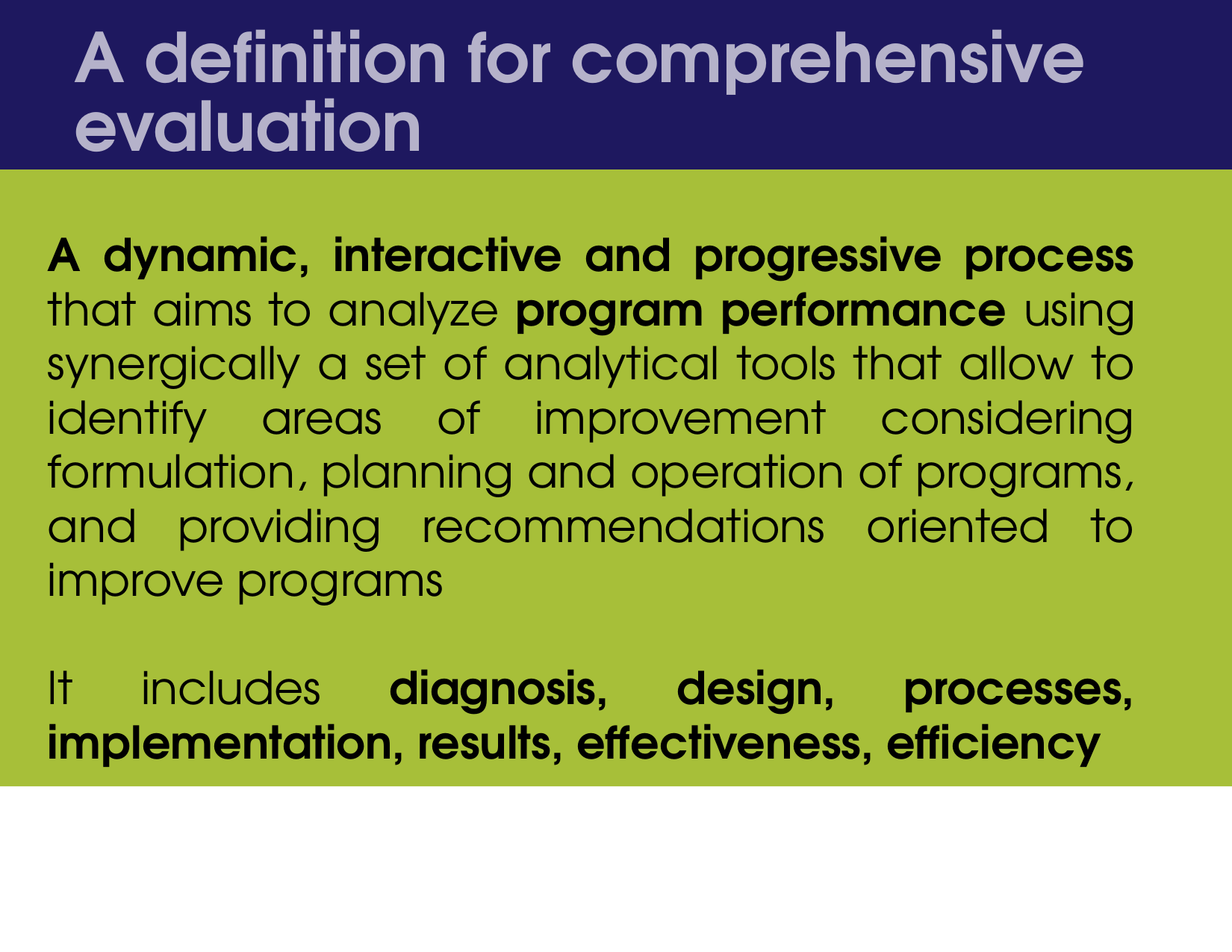

A definition for comprehensive evaluation
A dynamic, interactive and progressive process that aims to analyze program performance using synergically a set of analytical tools that allow to identify areas of improvement considering formulation, planning and operation of programs, and providing recommendations oriented to improve programs

It includes diagnosis, design, processes, implementation, results, effectiveness, efficiency